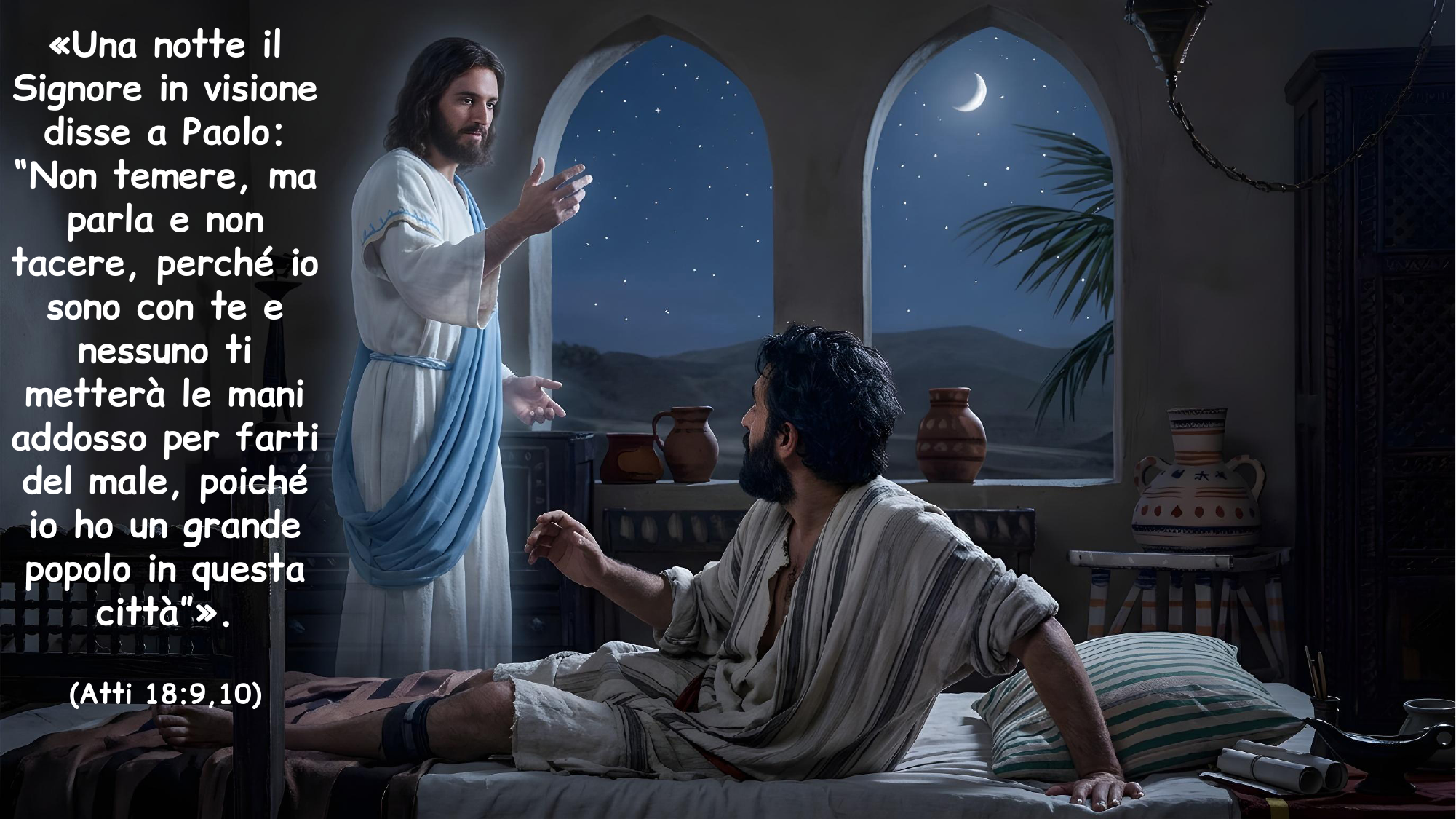

«Una notte il Signore in visione disse a Paolo: “Non temere, ma parla e non tacere, perché io sono con te e nessuno ti metterà le mani addosso per farti del male, poiché io ho un grande popolo in questa città”».

(Atti 18:9,10)